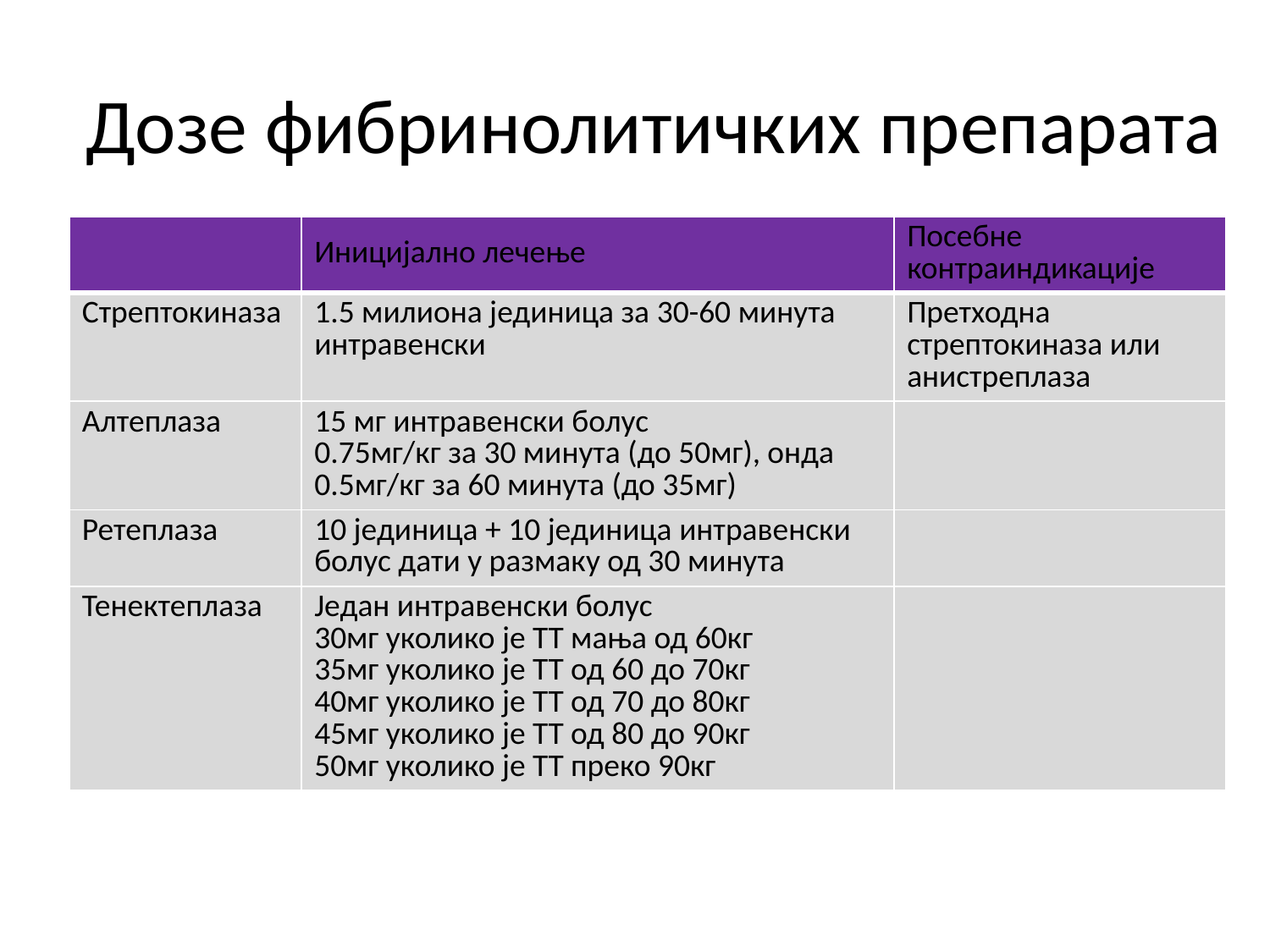

# Дозе фибринолитичких препарата
|  | Иницијално лечење | Посебне контраиндикације |
| --- | --- | --- |
| Стрептокиназа | 1.5 милиона јединица за 30-60 минута интравенски | Претходна стрептокиназа или анистреплаза |
| Алтеплаза | 15 мг интравенски болус 0.75мг/кг за 30 минута (до 50мг), онда 0.5мг/кг за 60 минута (до 35мг) |  |
| Ретеплаза | 10 јединица + 10 јединица интравенски болус дати у размаку од 30 минута |  |
| Тенектеплаза | Један интравенски болус 30мг уколико је ТТ мања од 60кг 35мг уколико је ТТ од 60 до 70кг 40мг уколико је ТТ од 70 до 80кг 45мг уколико је ТТ од 80 до 90кг 50мг уколико је ТТ преко 90кг |  |